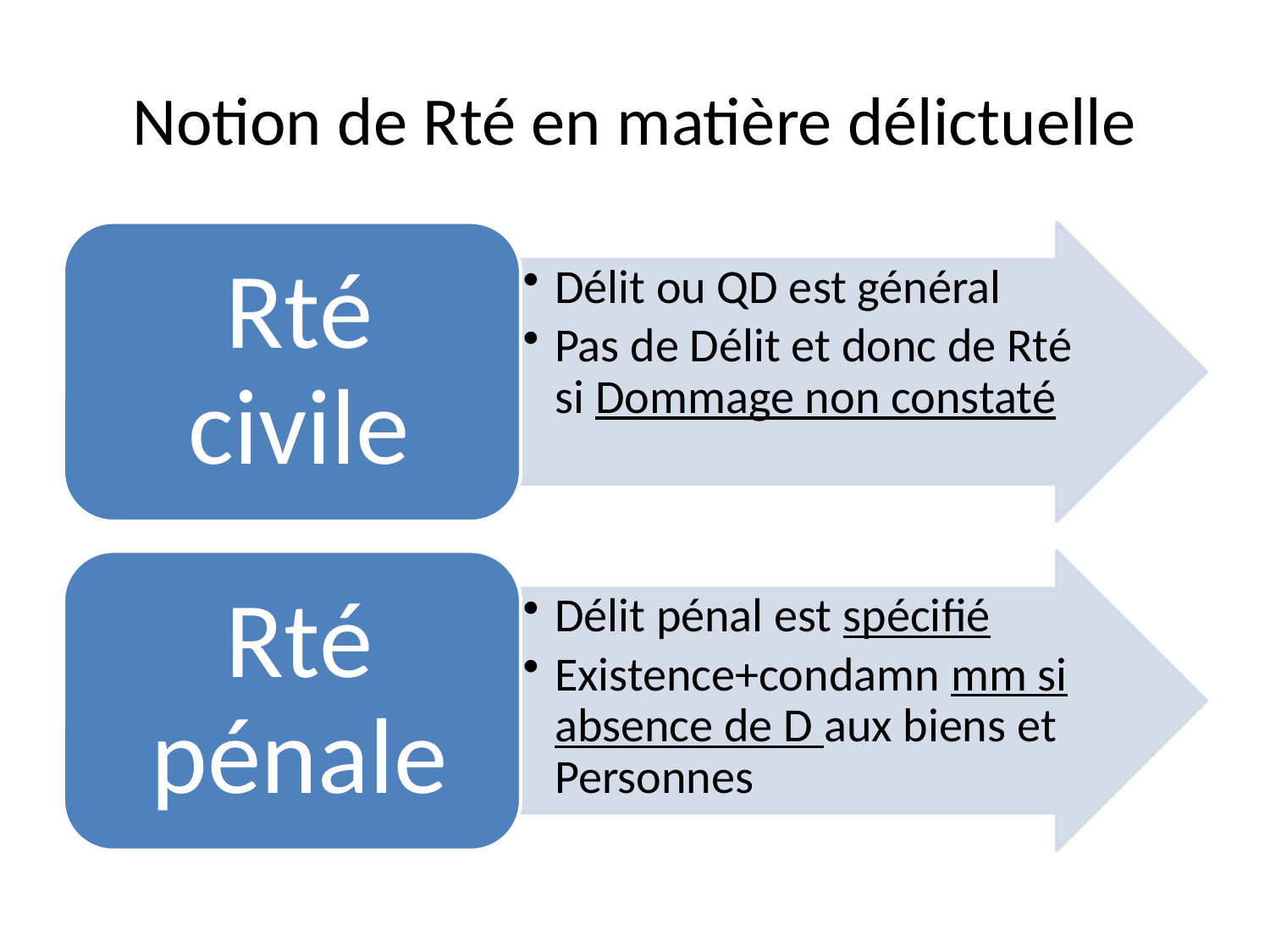

# Notion de Rté en matière délictuelle
Délit ou QD est général
Pas de Délit et donc de Rté si Dommage non constaté
Rté civile
Délit pénal est spécifié
Existence+condamn mm si absence de D aux biens et Personnes
Rté pénale